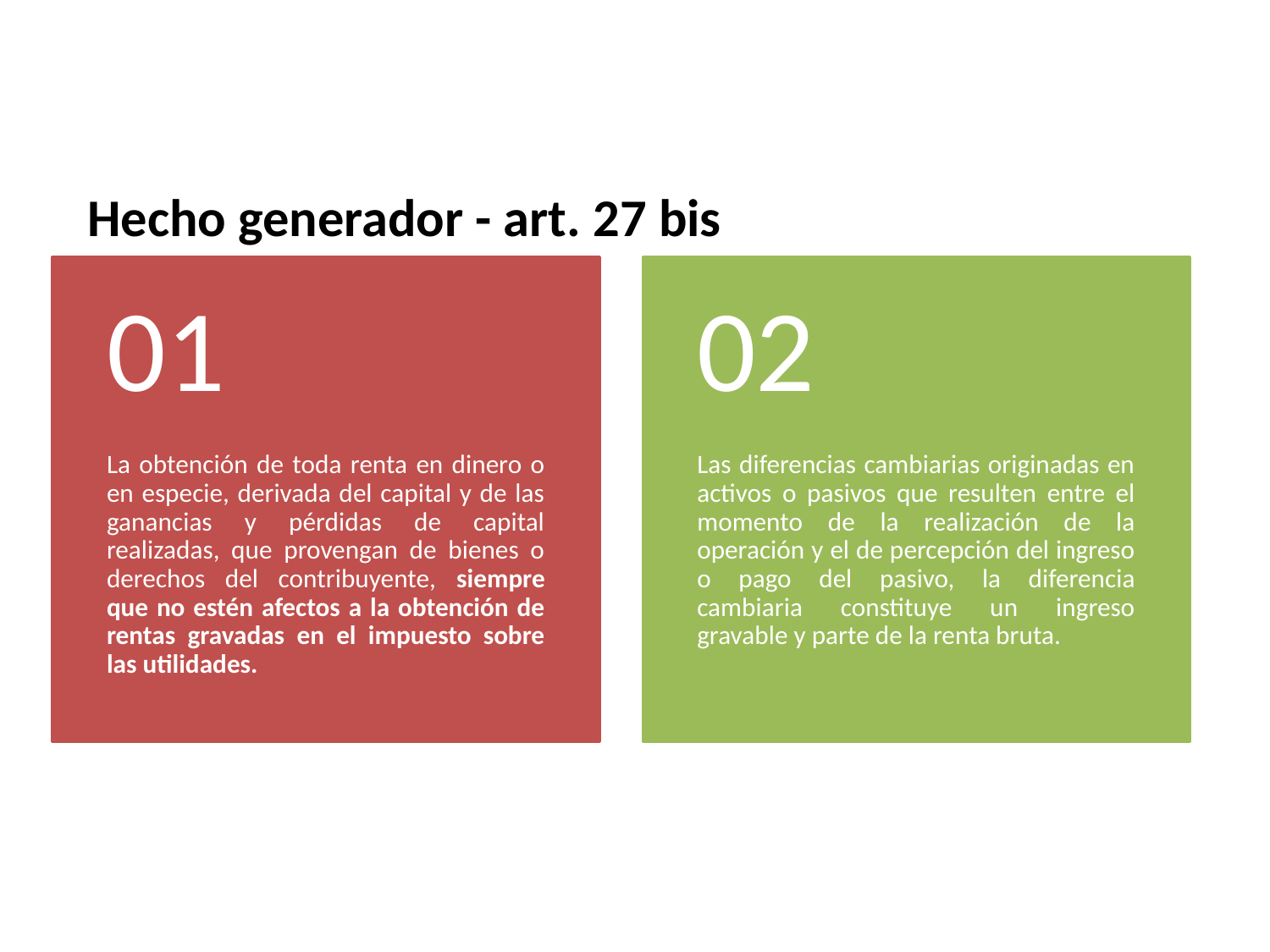

# Hecho generador - art. 27 bis
La obtención de toda renta en dinero o en especie, derivada del capital y de las ganancias y pérdidas de capital realizadas, que provengan de bienes o derechos del contribuyente, siempre que no estén afectos a la obtención de rentas gravadas en el impuesto sobre las utilidades.
01
Las diferencias cambiarias originadas en activos o pasivos que resulten entre el momento de la realización de la operación y el de percepción del ingreso o pago del pasivo, la diferencia cambiaria constituye un ingreso gravable y parte de la renta bruta.
02